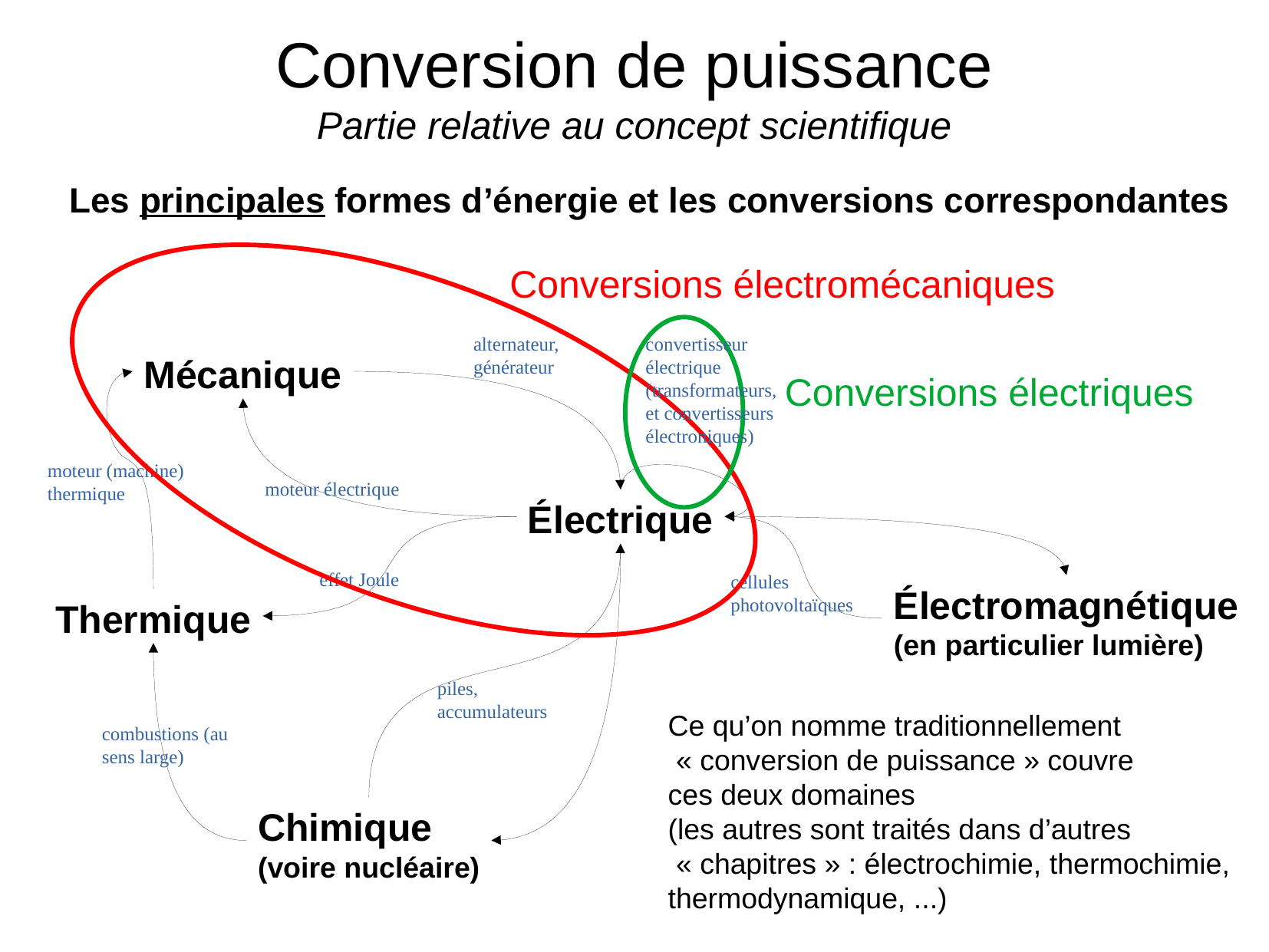

# Conversion de puissance Partie relative au concept scientifique
Conversions électromécaniques

Les principales formes d’énergie et les conversions correspondantes

Conversions électriques
convertisseur  électrique (transformateurs, et convertisseurs électroniques)
alternateur,
générateur
Mécanique
moteur (machine) thermique
moteur électrique
Électrique
effet Joule
cellules photovoltaïques
Électromagnétique
(en particulier lumière)
Thermique
piles, accumulateurs
Ce qu’on nomme traditionnellement
 « conversion de puissance » couvre
ces deux domaines
(les autres sont traités dans d’autres
 « chapitres » : électrochimie, thermochimie,
thermodynamique, ...)
combustions (au sens large)
Chimique
(voire nucléaire)